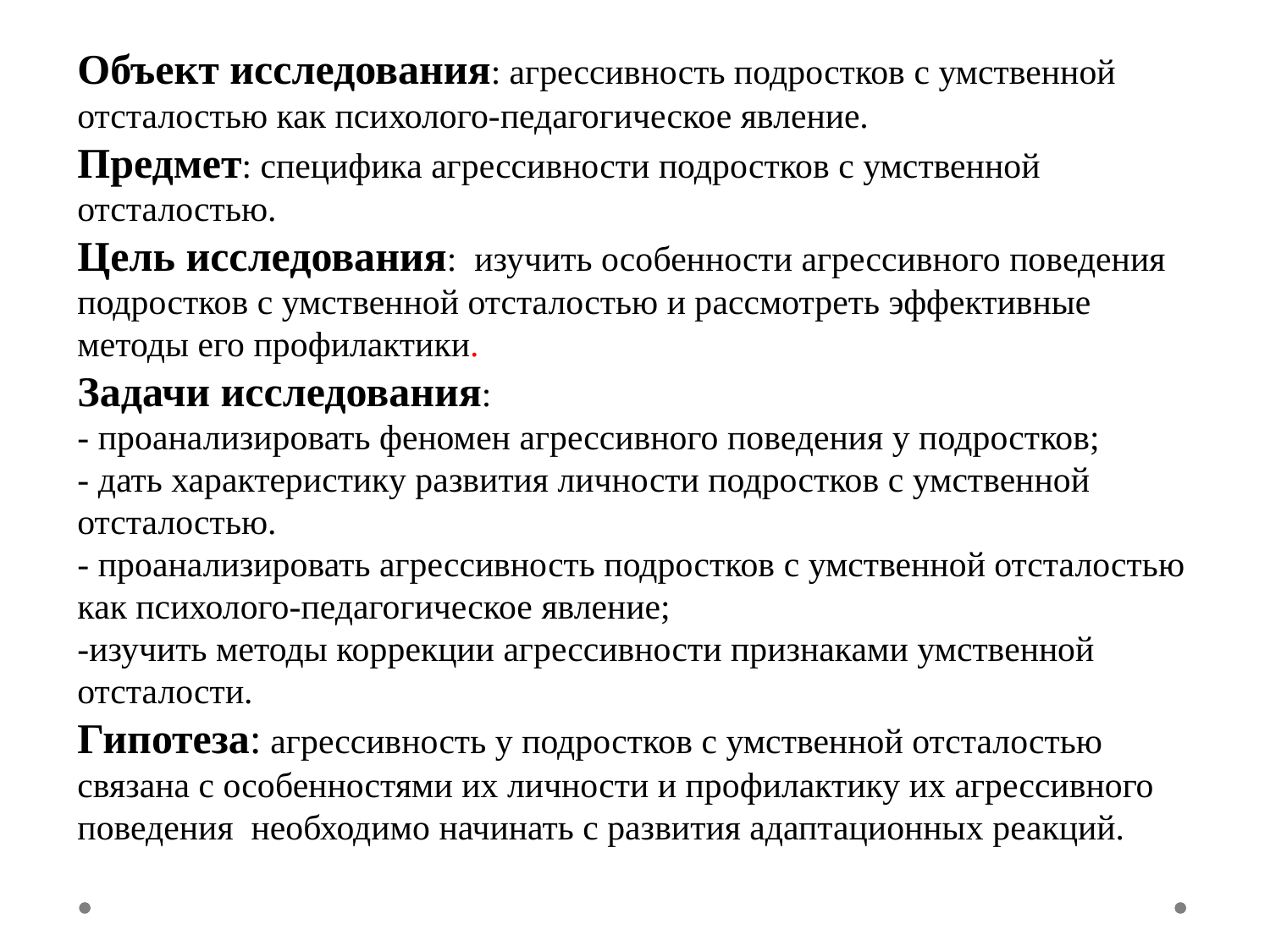

Объект исследования: агрессивность подростков с умственной отсталостью как психолого-педагогическое явление.
Предмет: специфика агрессивности подростков с умственной отсталостью.
Цель исследования:  изучить особенности агрессивного поведения подростков с умственной отсталостью и рассмотреть эффективные методы его профилактики.
Задачи исследования:
- проанализировать феномен агрессивного поведения у подростков;
- дать характеристику развития личности подростков с умственной отсталостью.
- проанализировать агрессивность подростков с умственной отсталостью как психолого-педагогическое явление;
-изучить методы коррекции агрессивности признаками умственной отсталости.
Гипотеза: агрессивность у подростков с умственной отсталостью связана с особенностями их личности и профилактику их агрессивного поведения  необходимо начинать с развития адаптационных реакций.